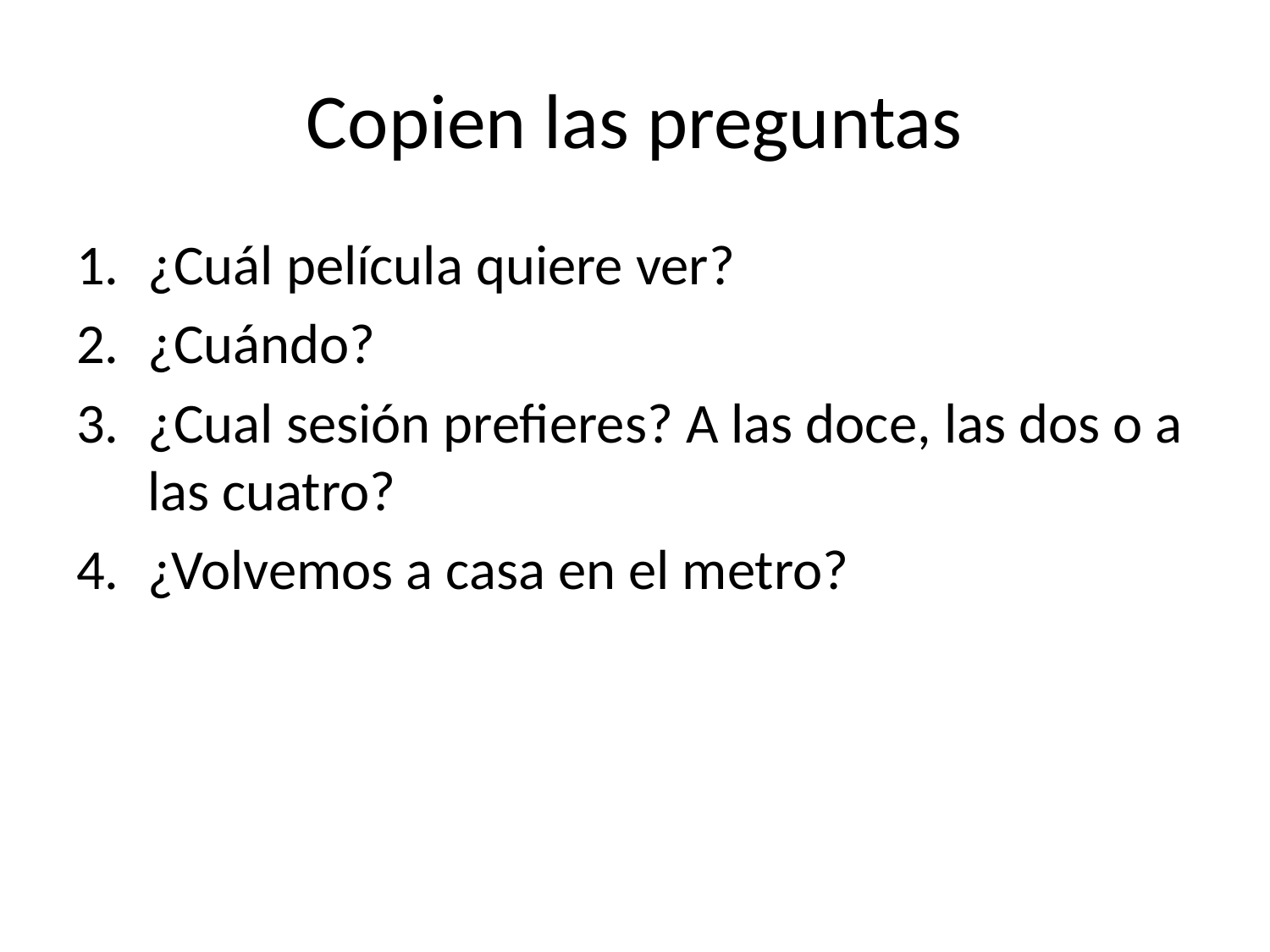

# Copien las preguntas
¿Cuál película quiere ver?
¿Cuándo?
¿Cual sesión prefieres? A las doce, las dos o a las cuatro?
¿Volvemos a casa en el metro?